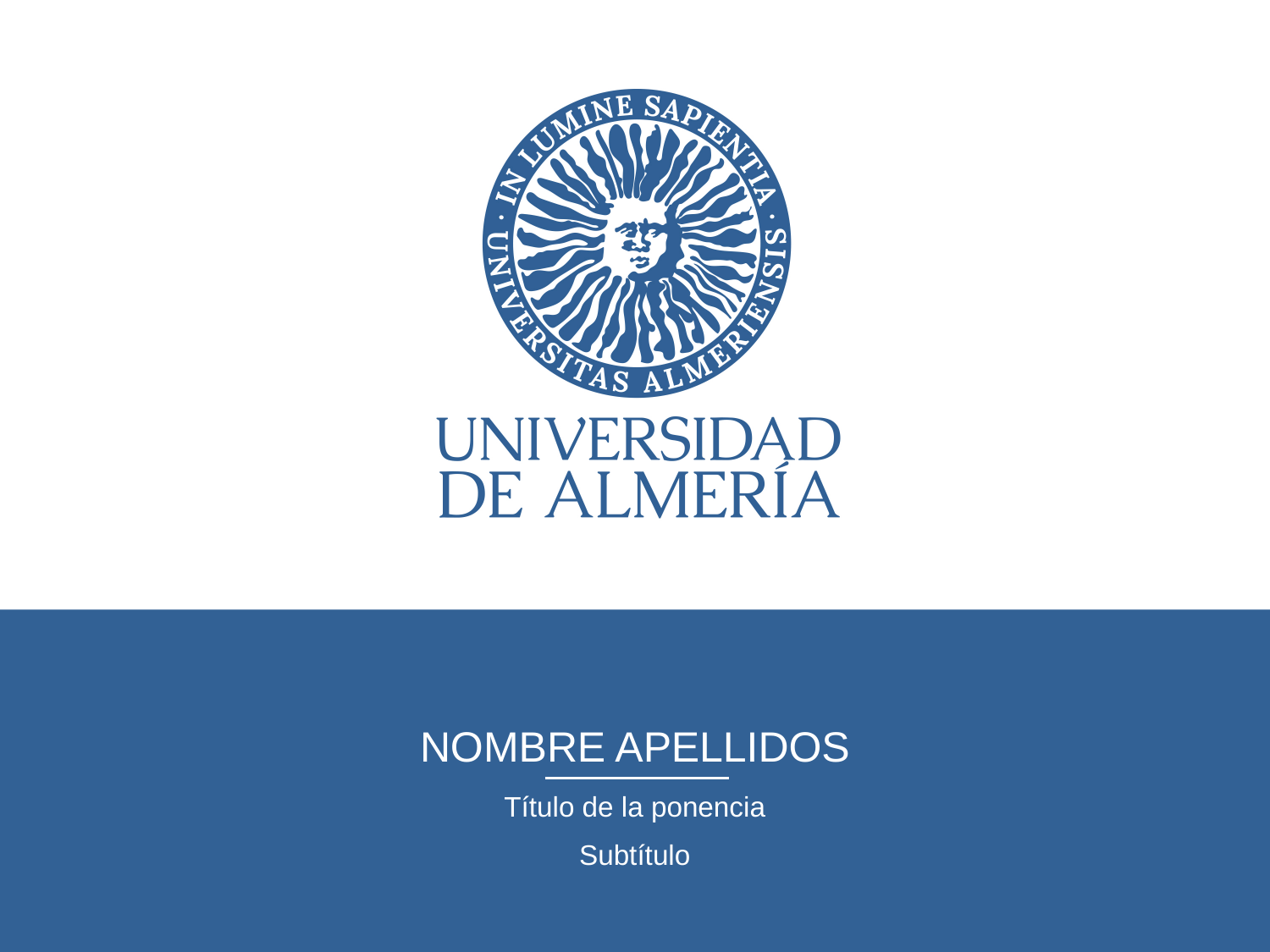

# NOMBRE APELLIDOS
Título de la ponencia
Subtítulo